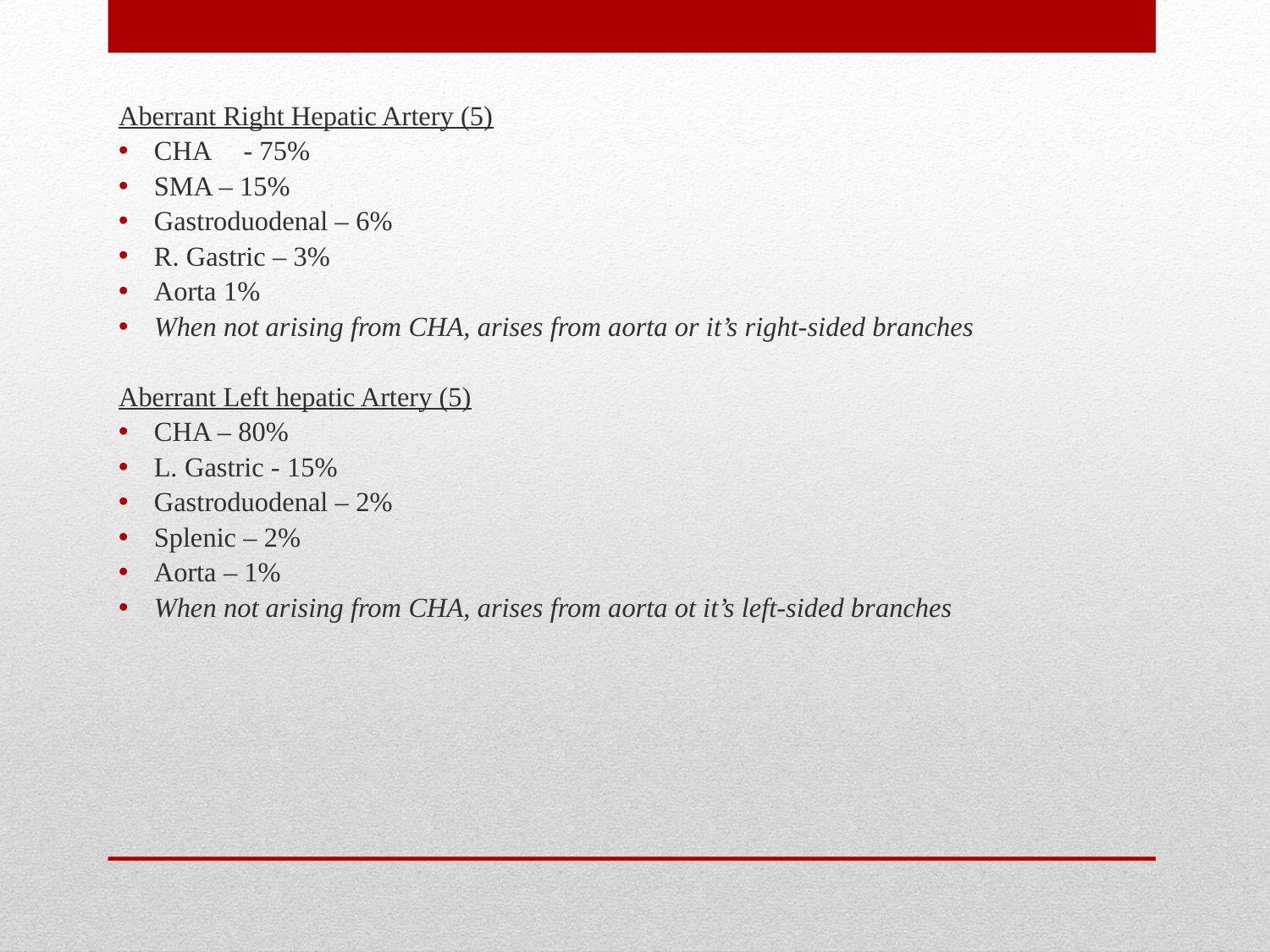

Aberrant Right Hepatic Artery (5)
CHA	 - 75%
SMA – 15%
Gastroduodenal – 6%
R. Gastric – 3%
Aorta 1%
When not arising from CHA, arises from aorta or it’s right-sided branches

Aberrant Left hepatic Artery (5)
CHA – 80%
L. Gastric - 15%
Gastroduodenal – 2%
Splenic – 2%
Aorta – 1%
When not arising from CHA, arises from aorta ot it’s left-sided branches

#